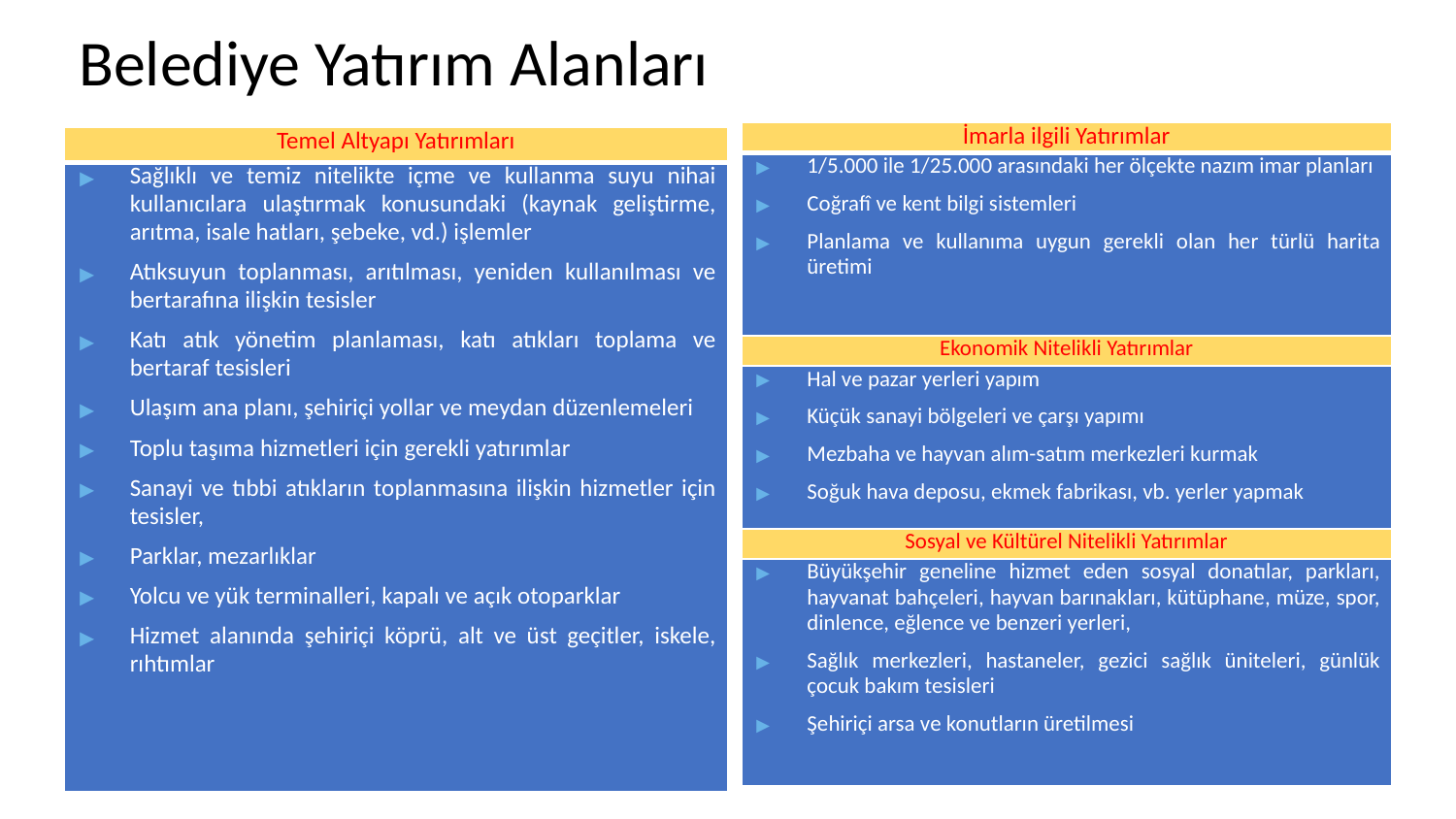

# Belediye Yatırım Alanları
| İmarla ilgili Yatırımlar |
| --- |
| 1/5.000 ile 1/25.000 arasındaki her ölçekte nazım imar planları Coğrafî ve kent bilgi sistemleri Planlama ve kullanıma uygun gerekli olan her türlü harita üretimi |
| Ekonomik Nitelikli Yatırımlar |
| Hal ve pazar yerleri yapım Küçük sanayi bölgeleri ve çarşı yapımı Mezbaha ve hayvan alım-satım merkezleri kurmak Soğuk hava deposu, ekmek fabrikası, vb. yerler yapmak |
| Sosyal ve Kültürel Nitelikli Yatırımlar |
| Büyükşehir geneline hizmet eden sosyal donatılar, parkları, hayvanat bahçeleri, hayvan barınakları, kütüphane, müze, spor, dinlence, eğlence ve benzeri yerleri, Sağlık merkezleri, hastaneler, gezici sağlık üniteleri, günlük çocuk bakım tesisleri Şehiriçi arsa ve konutların üretilmesi |
| Temel Altyapı Yatırımları |
| --- |
| Sağlıklı ve temiz nitelikte içme ve kullanma suyu nihai kullanıcılara ulaştırmak konusundaki (kaynak geliştirme, arıtma, isale hatları, şebeke, vd.) işlemler Atıksuyun toplanması, arıtılması, yeniden kullanılması ve bertarafına ilişkin tesisler Katı atık yönetim planlaması, katı atıkları toplama ve bertaraf tesisleri Ulaşım ana planı, şehiriçi yollar ve meydan düzenlemeleri Toplu taşıma hizmetleri için gerekli yatırımlar Sanayi ve tıbbi atıkların toplanmasına ilişkin hizmetler için tesisler, Parklar, mezarlıklar Yolcu ve yük terminalleri, kapalı ve açık otoparklar Hizmet alanında şehiriçi köprü, alt ve üst geçitler, iskele, rıhtımlar |